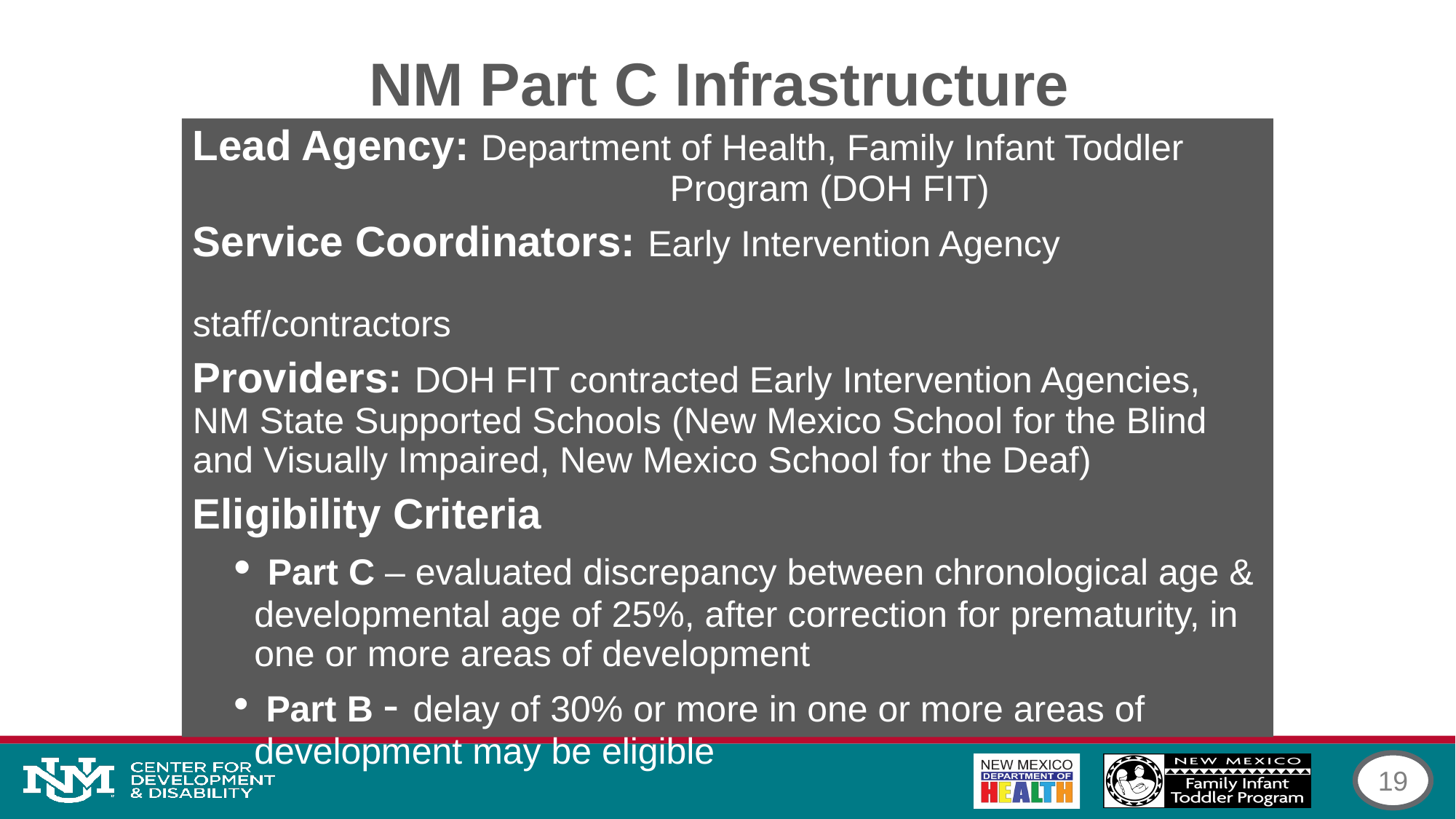

# NM Part C Infrastructure
Lead Agency: Department of Health, Family Infant Toddler 				    Program (DOH FIT)
Service Coordinators: Early Intervention Agency 								     staff/contractors
Providers: DOH FIT contracted Early Intervention Agencies, NM State Supported Schools (New Mexico School for the Blind and Visually Impaired, New Mexico School for the Deaf)
Eligibility Criteria
 Part C – evaluated discrepancy between chronological age & developmental age of 25%, after correction for prematurity, in one or more areas of development
 Part B - delay of 30% or more in one or more areas of development may be eligible
19